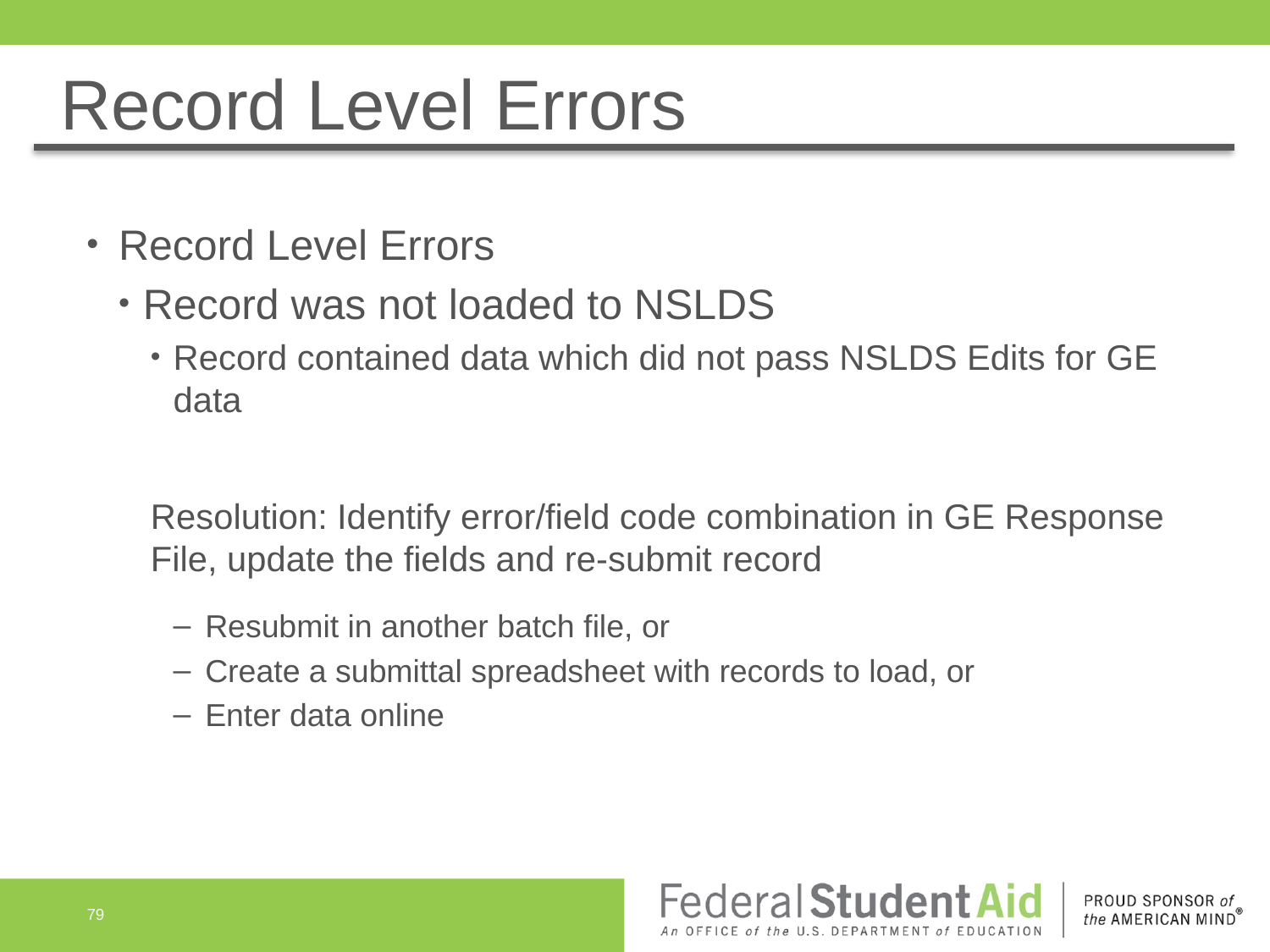

# Record Level Errors
Record Level Errors
Record was not loaded to NSLDS
Record contained data which did not pass NSLDS Edits for GE data

Resolution: Identify error/field code combination in GE Response File, update the fields and re-submit record
Resubmit in another batch file, or
Create a submittal spreadsheet with records to load, or
Enter data online
79